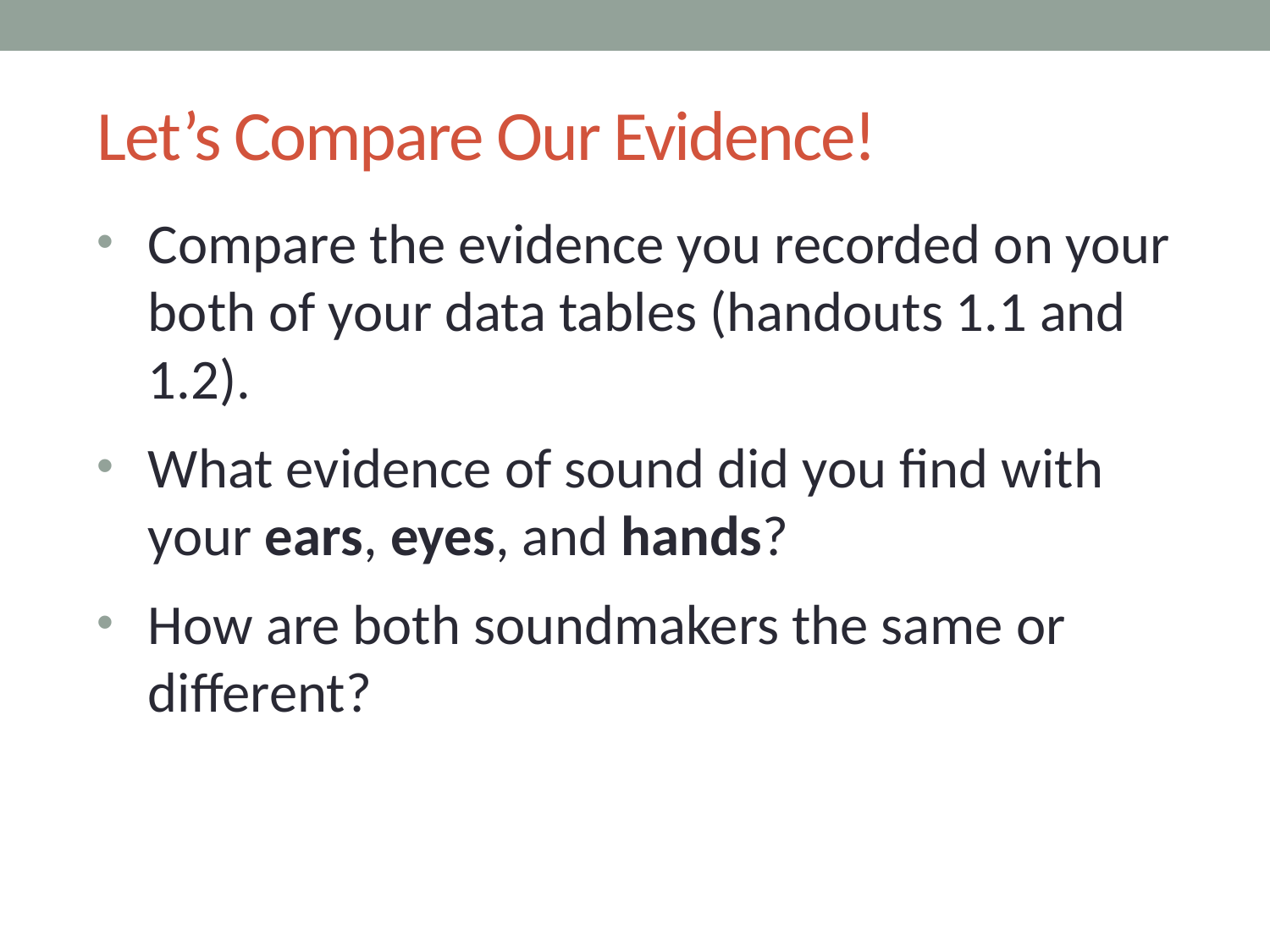

# Let’s Compare Our Evidence!
Compare the evidence you recorded on your both of your data tables (handouts 1.1 and 1.2).
What evidence of sound did you find with your ears, eyes, and hands?
How are both soundmakers the same or different?